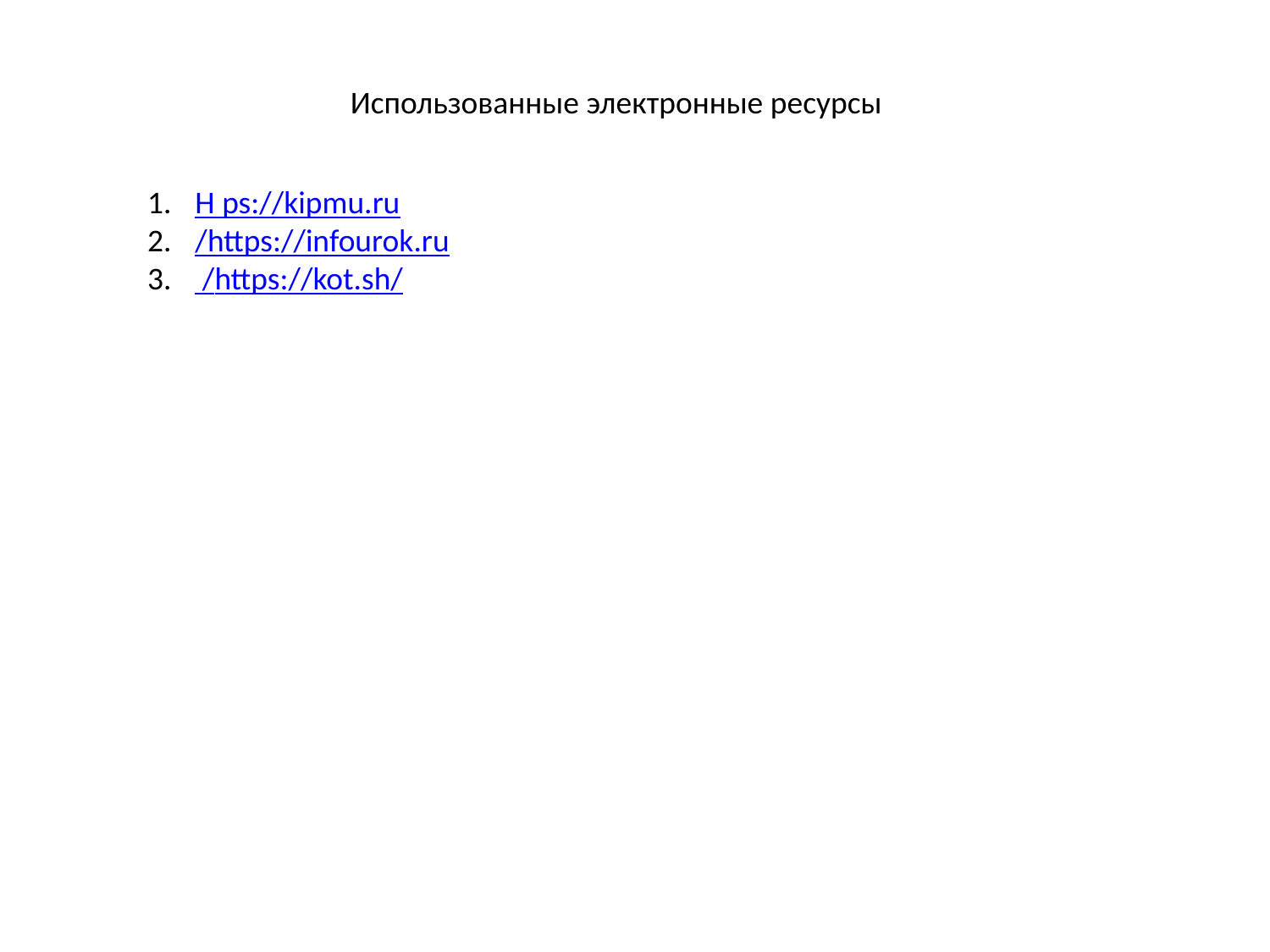

Использованные электронные ресурсы

H ps://kipmu.ru
/https://infourok.ru
 /https://kot.sh/